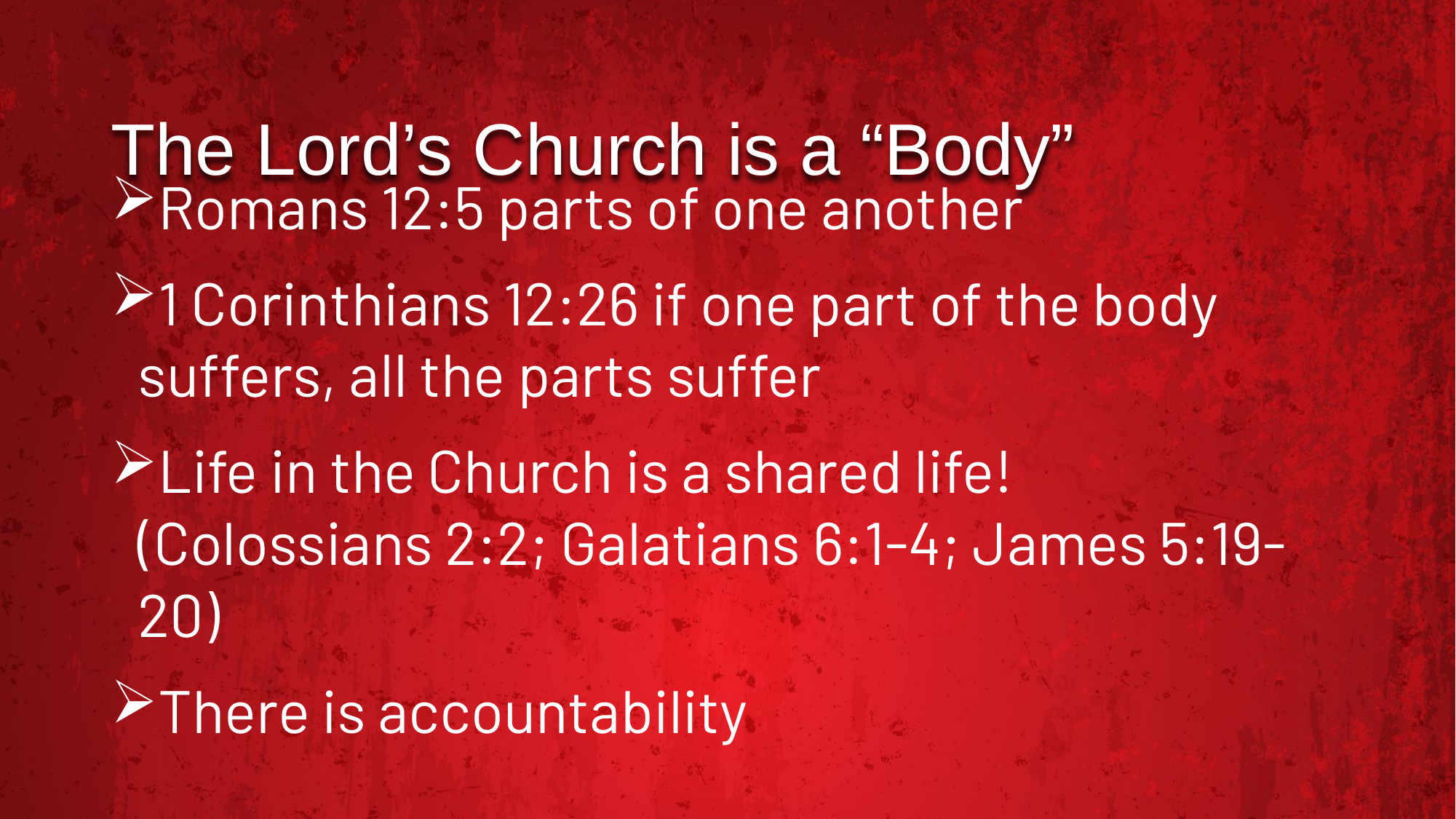

# The Lord’s Church is a “Body”
Romans 12:5 parts of one another
1 Corinthians 12:26 if one part of the body suffers, all the parts suffer
Life in the Church is a shared life!
(Colossians 2:2; Galatians 6:1-4; James 5:19-20)
There is accountability